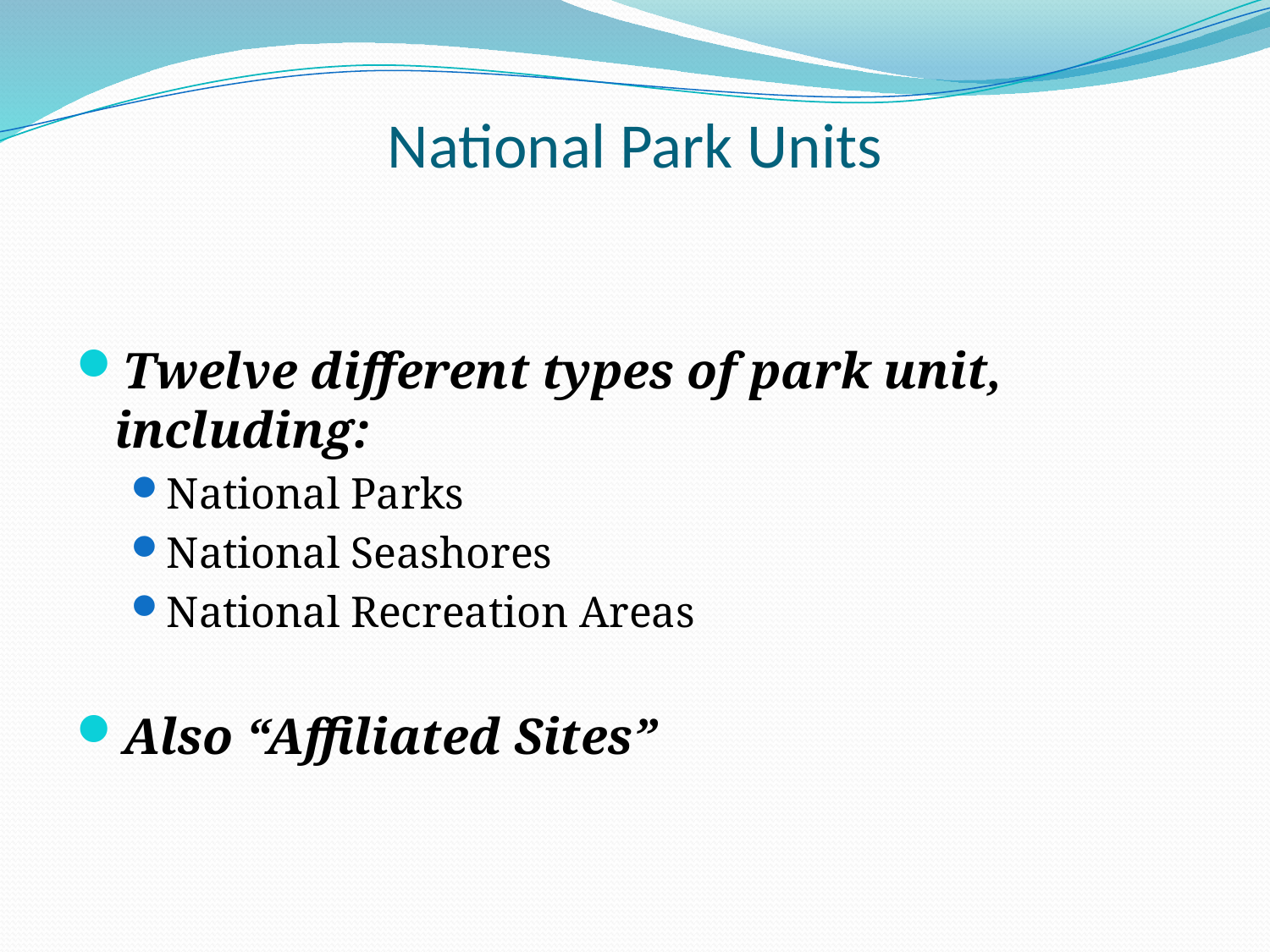

# National Park Units

Twelve different types of park unit, including:
National Parks
National Seashores
National Recreation Areas

Also “Affiliated Sites”